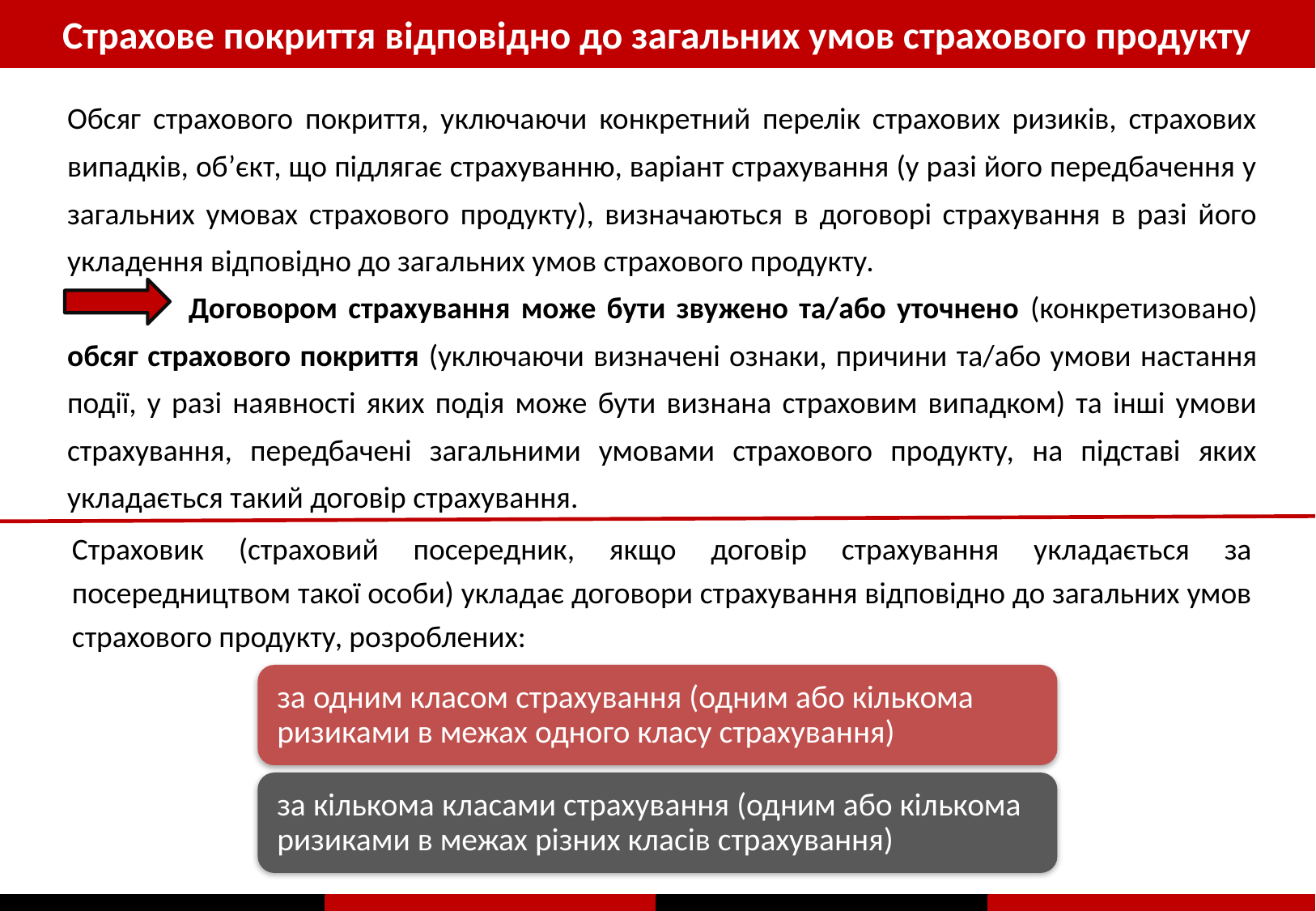

Страхове покриття відповідно до загальних умов страхового продукту
Обсяг страхового покриття, уключаючи конкретний перелік страхових ризиків, страхових випадків, об’єкт, що підлягає страхуванню, варіант страхування (у разі його передбачення у загальних умовах страхового продукту), визначаються в договорі страхування в разі його укладення відповідно до загальних умов страхового продукту.
	Договором страхування може бути звужено та/або уточнено (конкретизовано) обсяг страхового покриття (уключаючи визначені ознаки, причини та/або умови настання події, у разі наявності яких подія може бути визнана страховим випадком) та інші умови страхування, передбачені загальними умовами страхового продукту, на підставі яких укладається такий договір страхування.

Страховик (страховий посередник, якщо договір страхування укладається за посередництвом такої особи) укладає договори страхування відповідно до загальних умов страхового продукту, розроблених:
за одним класом страхування (одним або кількома ризиками в межах одного класу страхування)
за кількома класами страхування (одним або кількома ризиками в межах різних класів страхування)